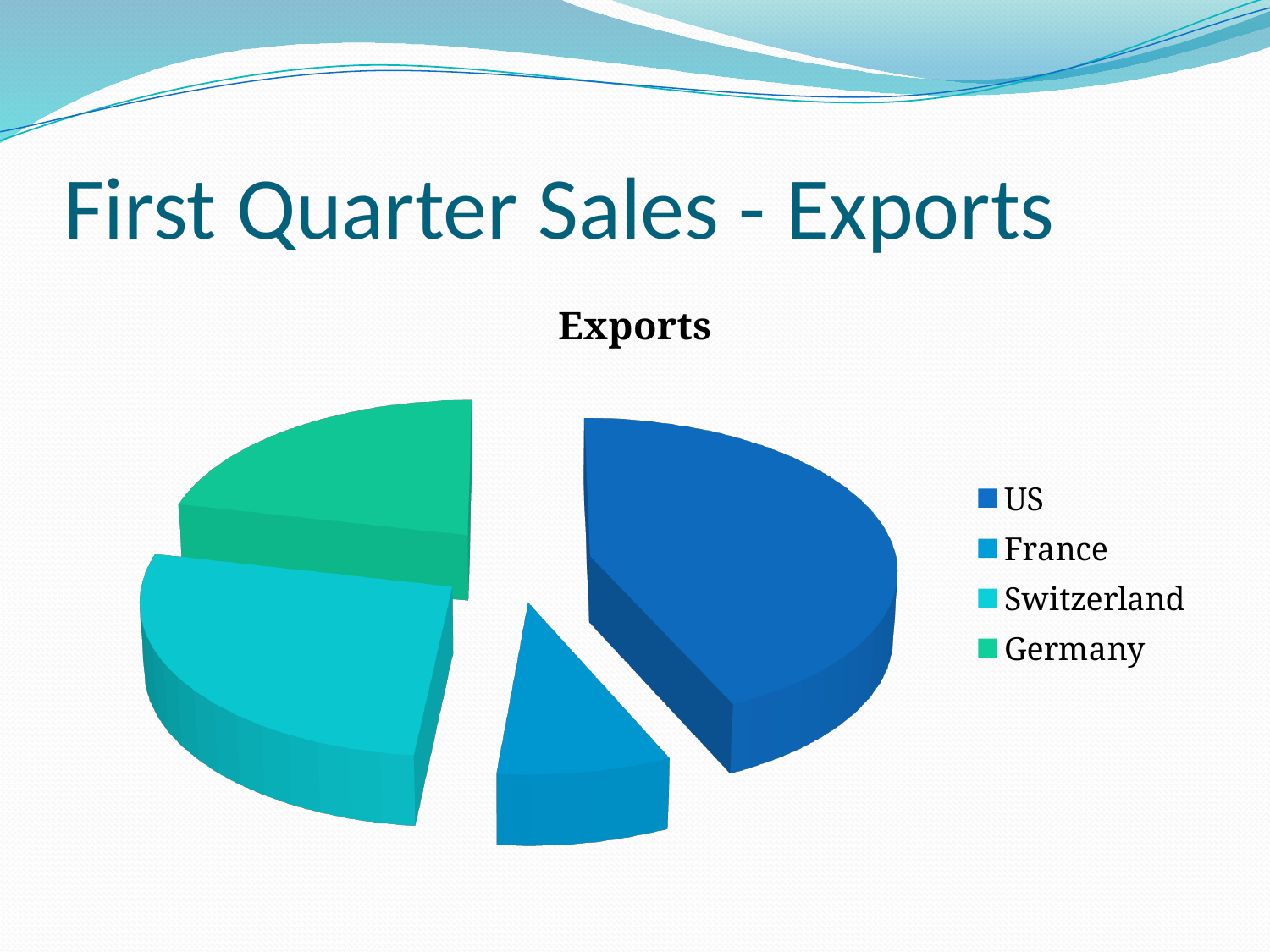

# First Quarter Sales - Exports

[unsupported chart]